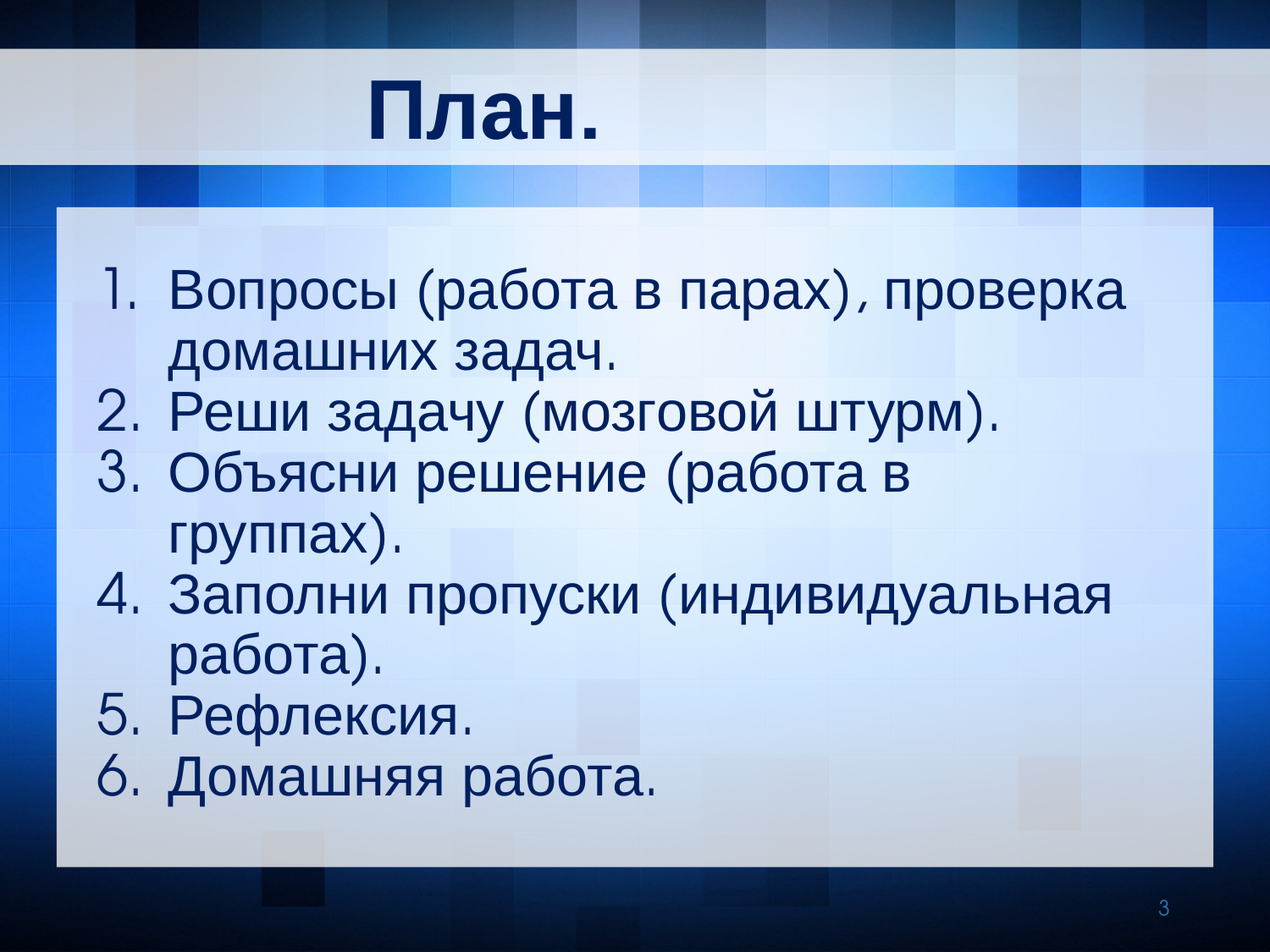

План.

Вопросы (работа в парах), проверка домашних задач.
Реши задачу (мозговой штурм).
Объясни решение (работа в группах).
Заполни пропуски (индивидуальная работа).
Рефлексия.
Домашняя работа.

3